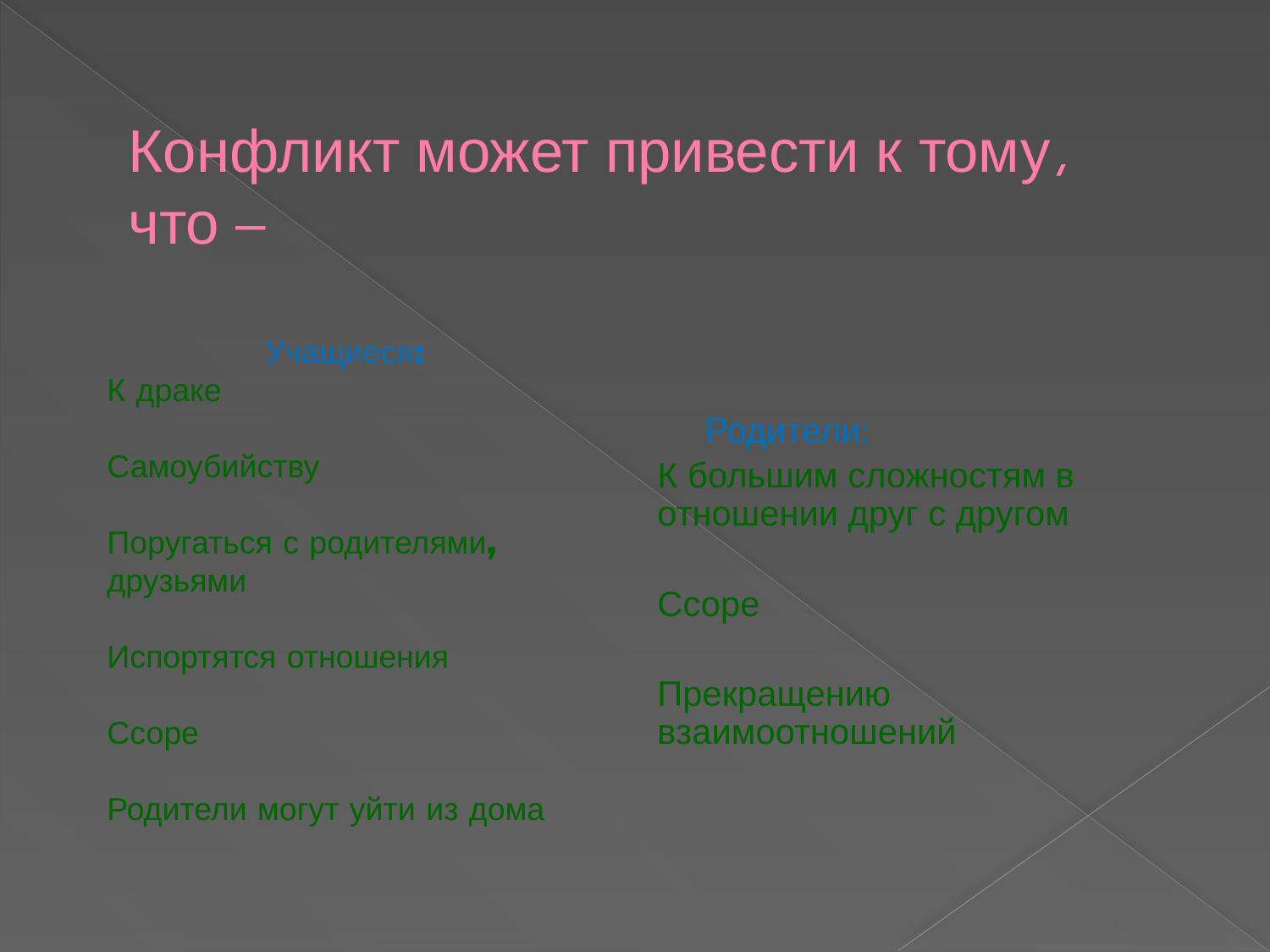

# Конфликт может привести к тому, что –

Учащиеся:
К драке

Самоубийству

Поругаться с родителями, друзьями

Испортятся отношения

Ссоре

Родители могут уйти из дома

    Родители:
К большим сложностям в отношении друг с другом

Ссоре

Прекращению взаимоотношений